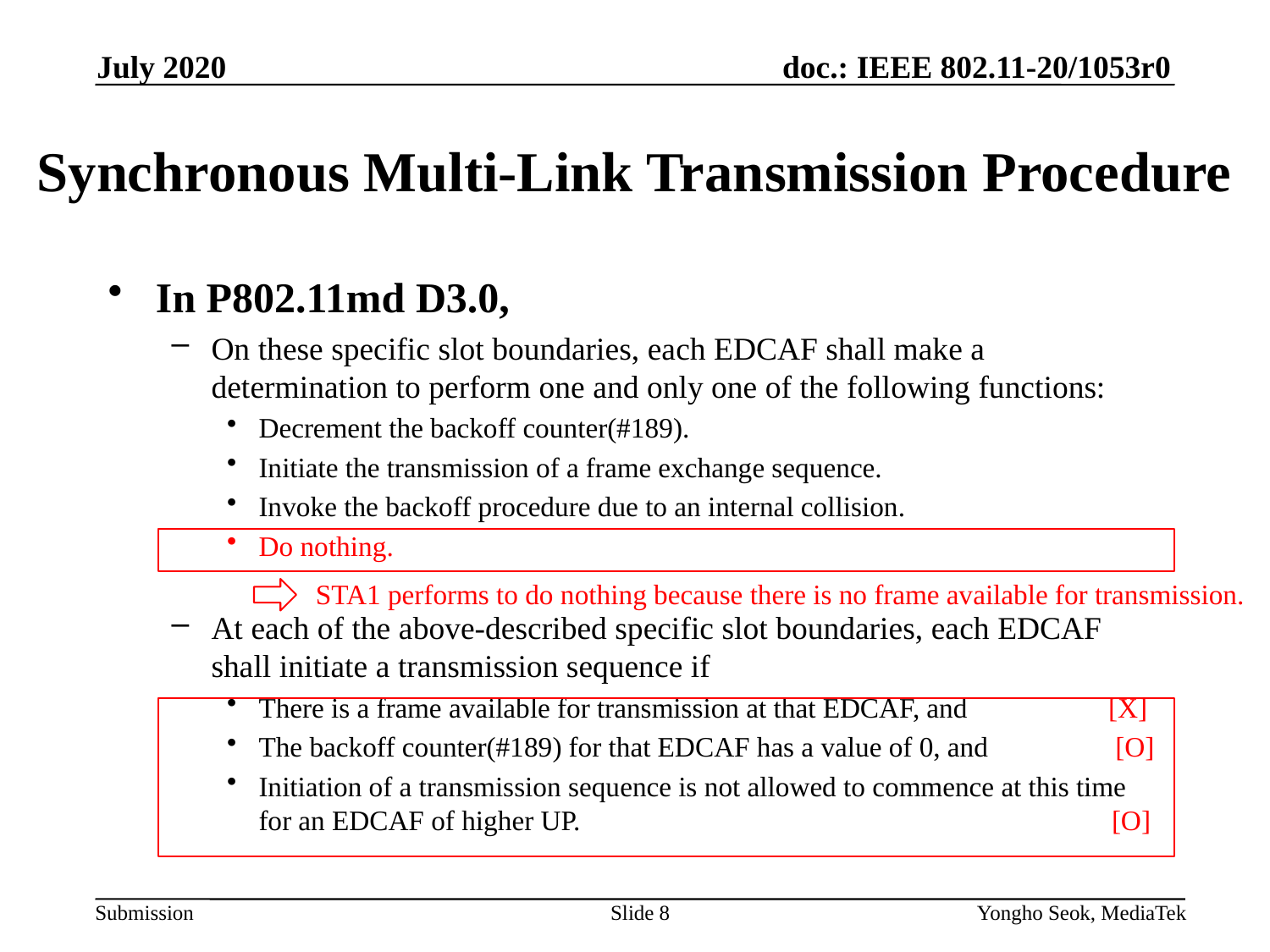

July 2020
# Synchronous Multi-Link Transmission Procedure
In P802.11md D3.0,
On these specific slot boundaries, each EDCAF shall make a determination to perform one and only one of the following functions:
Decrement the backoff counter(#189).
Initiate the transmission of a frame exchange sequence.
Invoke the backoff procedure due to an internal collision.
Do nothing.

At each of the above-described specific slot boundaries, each EDCAF shall initiate a transmission sequence if
There is a frame available for transmission at that EDCAF, and                    [X]
The backoff counter(#189) for that EDCAF has a value of 0, and                  [O]
Initiation of a transmission sequence is not allowed to commence at this time for an EDCAF of higher UP.                                                                            [O]

STA1 performs to do nothing because there is no frame available for transmission.

Slide 8
Yongho Seok, MediaTek